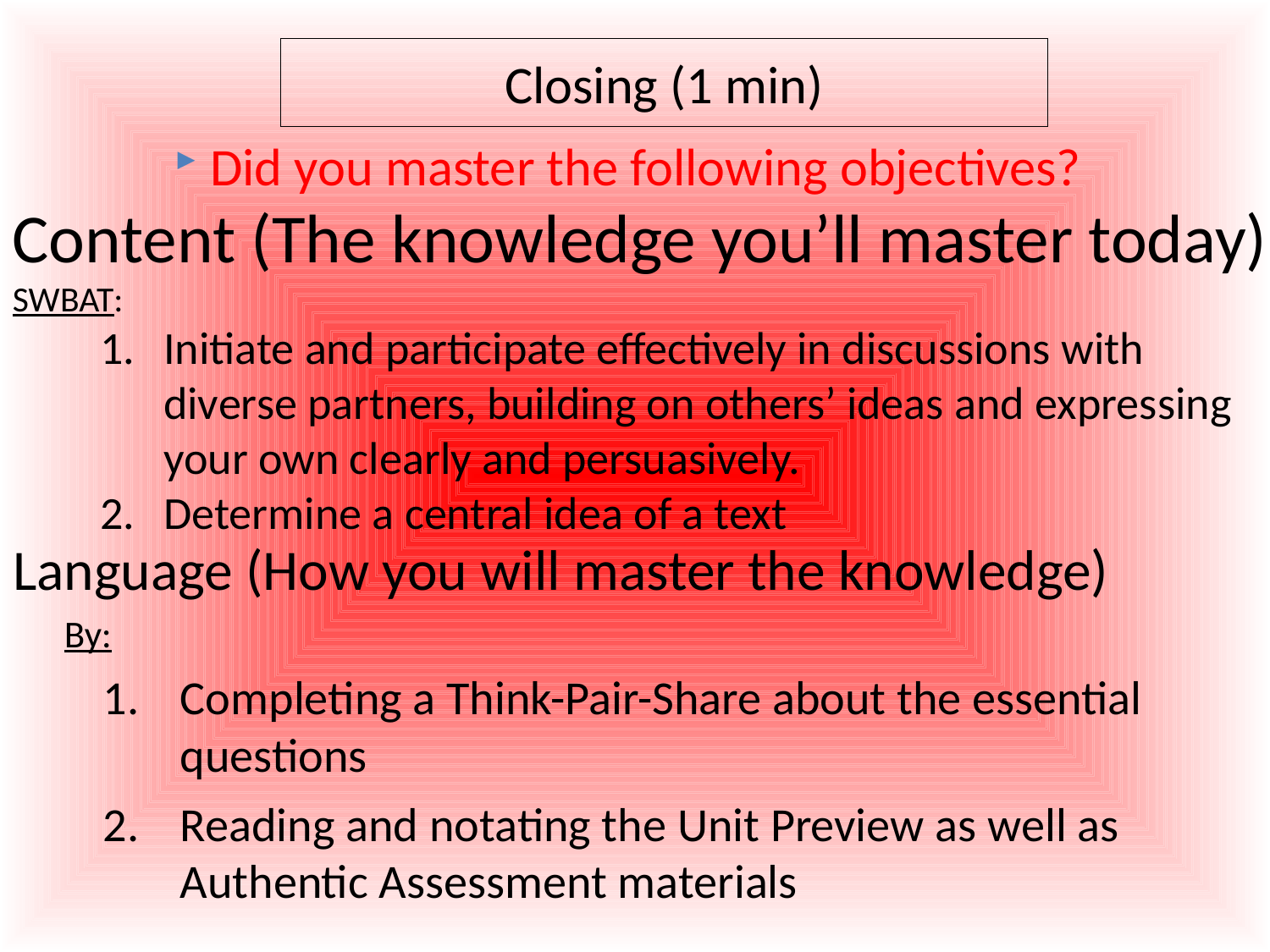

Content (The knowledge you’ll master today)
SWBAT:
Create rough draft classroom norms for 10 different situations
Create class-wide final-draft classroom norms for 10 different situations
Define the word “norm” and explain why it is important to have norms

# Closing (1 min)
Did you master the following objectives?
Content (The knowledge you’ll master today)
SWBAT:
Initiate and participate effectively in discussions with diverse partners, building on others’ ideas and expressing your own clearly and persuasively.
Determine a central idea of a text

Language (How you will master the knowledge)
	By:
Completing a Think-Pair-Share about the essential questions
Reading and notating the Unit Preview as well as Authentic Assessment materials